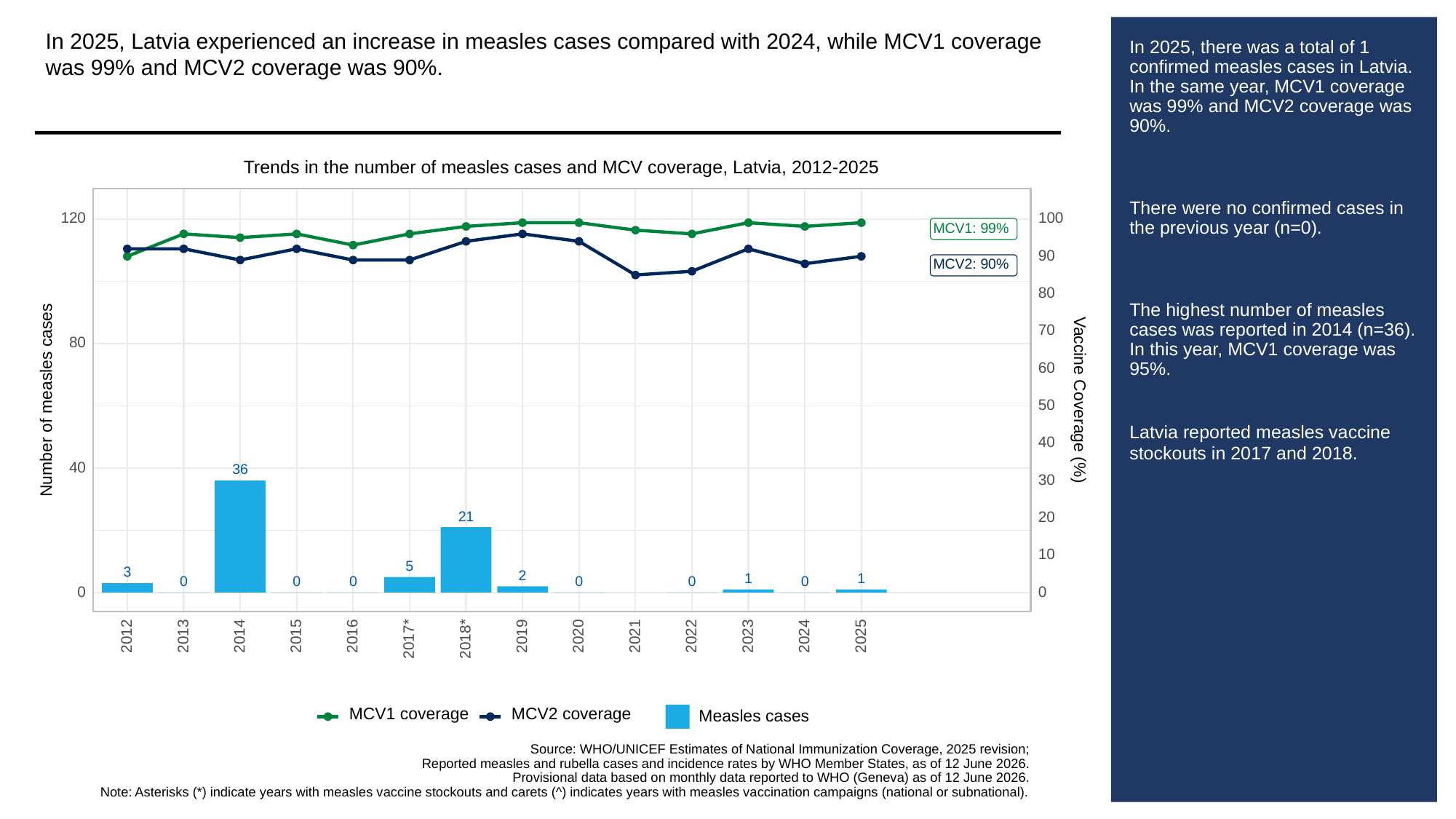

In 2025, Latvia experienced an increase in measles cases compared with 2024, while MCV1 coverage was 99% and MCV2 coverage was 90%.
# In 2025, there was a total of 1 confirmed measles cases in Latvia. In the same year, MCV1 coverage was 99% and MCV2 coverage was 90%.

There were no confirmed cases in the previous year (n=0).

The highest number of measles cases was reported in 2014 (n=36). In this year, MCV1 coverage was 95%.

Latvia reported measles vaccine stockouts in 2017 and 2018.

Trends in the number of measles cases and MCV coverage, Latvia, 2012-2025

120
100

MCV1: 99%

90

MCV2: 90%

80
70
80

60
Vaccine Coverage (%)
Number of measles cases
50

40
40
36

30

21
20

10
5
3
2
1
1

0
0
0
0
0
0

0
0

2013
2023
2012
2014
2015
2016
2019
2020
2021
2022
2024
2025
2017*
2018*

MCV1 coverage
MCV2 coverage
Measles cases

Source: WHO/UNICEF Estimates of National Immunization Coverage, 2025 revision;
Reported measles and rubella cases and incidence rates by WHO Member States, as of 12 June 2026.
Provisional data based on monthly data reported to WHO (Geneva) as of 12 June 2026.
Note: Asterisks (*) indicate years with measles vaccine stockouts and carets (^) indicates years with measles vaccination campaigns (national or subnational).